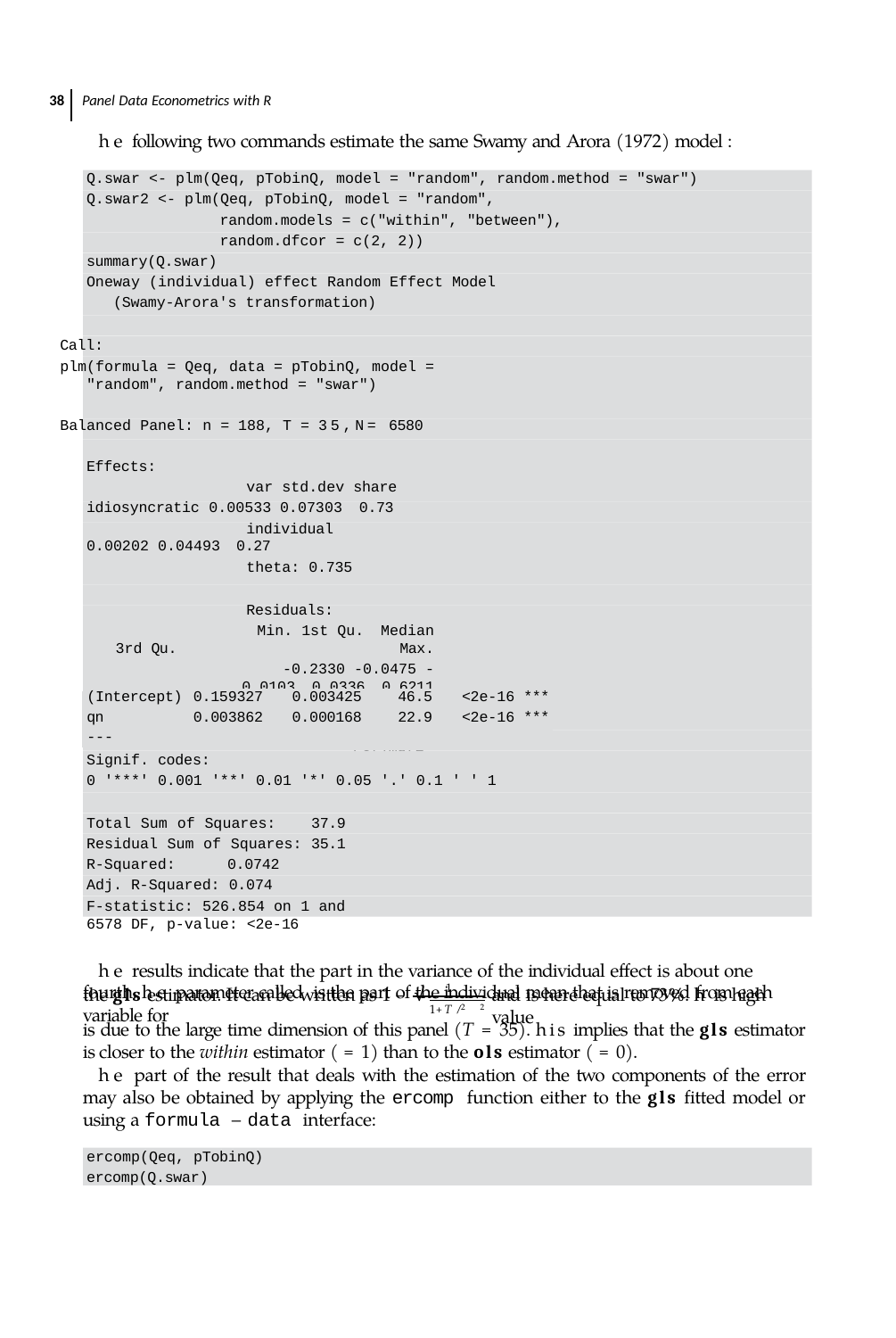

38  Panel Data Econometrics with R

he following two commands estimate the same Swamy and Arora (1972) model :
Q.swar <- plm(Qeq, pTobinQ, model = "random", random.method = "swar") Q.swar2 <- plm(Qeq, pTobinQ, model = "random",
random.models = c("within", "between"), random.dfcor = c(2, 2))
summary(Q.swar)
Oneway (individual) effect Random Effect Model (Swamy-Arora's transformation)

Call:
plm(formula = Qeq, data = pTobinQ, model = "random", random.method = "swar")
Balanced Panel: n = 188, T = 35,N= 6580 Effects:
var std.dev share idiosyncratic 0.00533 0.07303 0.73
individual	0.00202 0.04493 0.27
theta: 0.735

Residuals:
Min. 1st Qu. Median 3rd Qu.	Max.
-0.2330 -0.0475 -0.0103 0.0336 0.6211

Coefficients:
Estimate Std. Error t-value Pr(>|t|)

| (Intercept) | 0.159327 | 0.003425 | 46.5 | <2e-16 \*\*\* |
| --- | --- | --- | --- | --- |
| qn | 0.003862 | 0.000168 | 22.9 | <2e-16 \*\*\* |
| --- |  |  |  |  |
Signif. codes:
0 '***' 0.001 '**' 0.01 '*' 0.05 '.' 0.1 ' ' 1

Total Sum of Squares:  37.9 Residual Sum of Squares: 35.1 R-Squared:   0.0742
Adj. R-Squared: 0.074
F-statistic: 526.854 on 1 and 6578 DF, p-value: <2e-16

he results indicate that the part in the variance of the individual effect is about one fourth. he parameter called  is the part of the individual mean that is removed from each variable for

1
and is here equal to 73%. his high value
the gls estimator. It can be written as 1 – √

1+T ∕
2  2

is due to the large time dimension of this panel (T = 35). his implies that the gls estimator is closer to the within estimator ( = 1) than to the ols estimator ( = 0).
he part of the result that deals with the estimation of the two components of the error may also be obtained by applying the ercomp function either to the gls ﬁtted model or using a formula – data interface:
ercomp(Qeq, pTobinQ)
ercomp(Q.swar)